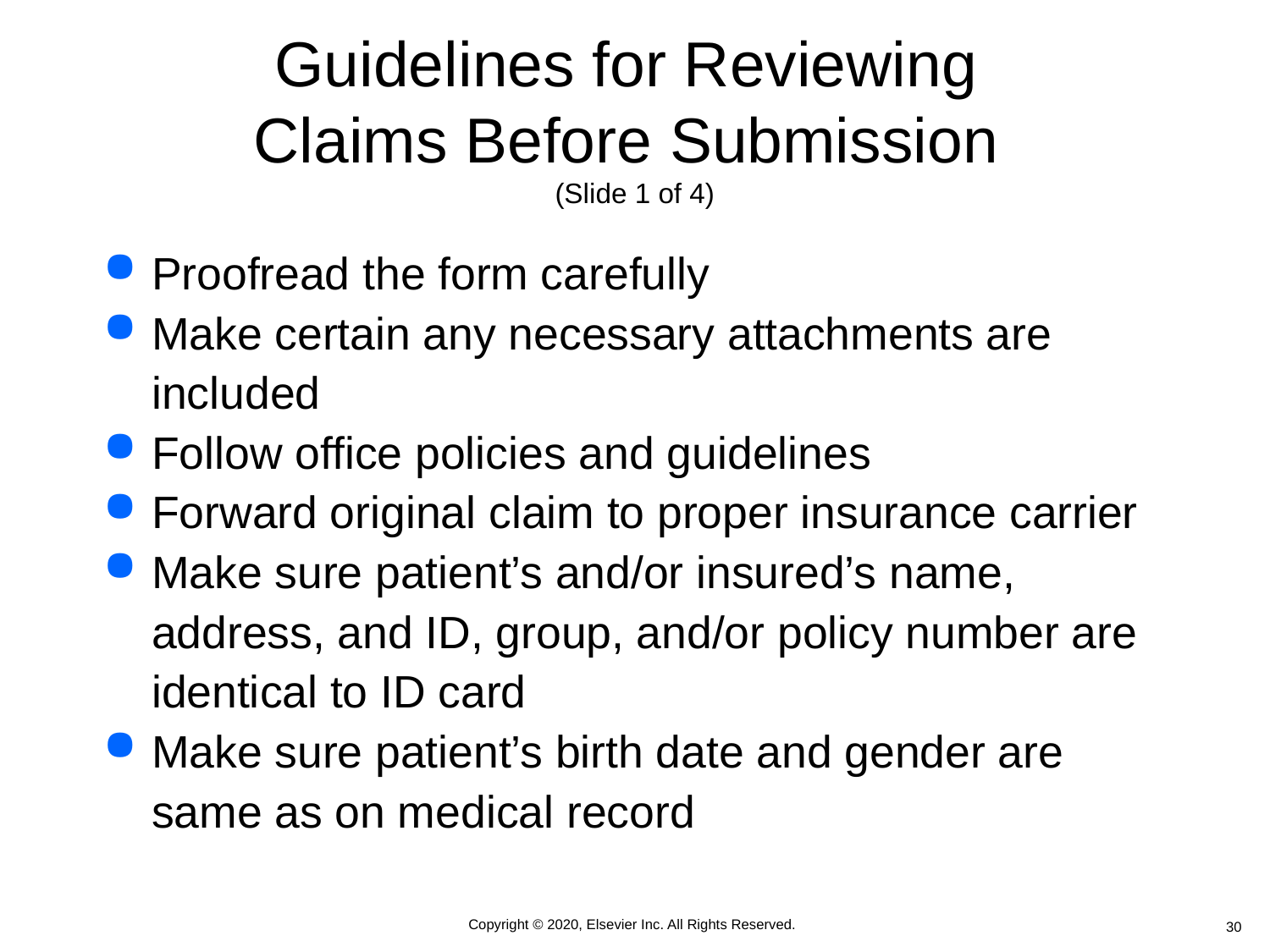

# Guidelines for Reviewing Claims Before Submission (Slide 1 of 4)
Proofread the form carefully
Make certain any necessary attachments are included
Follow office policies and guidelines
Forward original claim to proper insurance carrier
Make sure patient’s and/or insured’s name, address, and ID, group, and/or policy number are identical to ID card
Make sure patient’s birth date and gender are same as on medical record